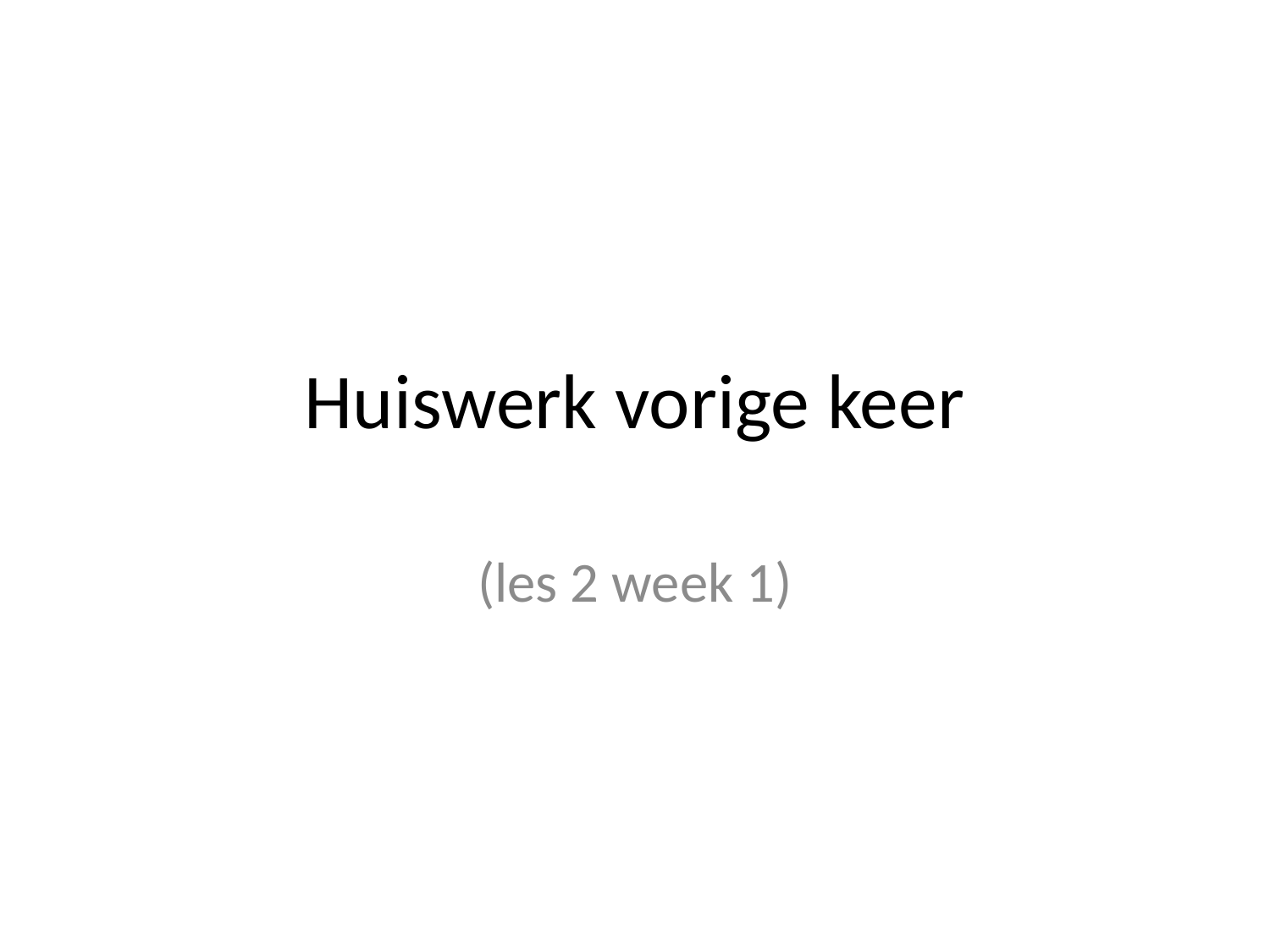

# Huiswerk vorige keer
(les 2 week 1)